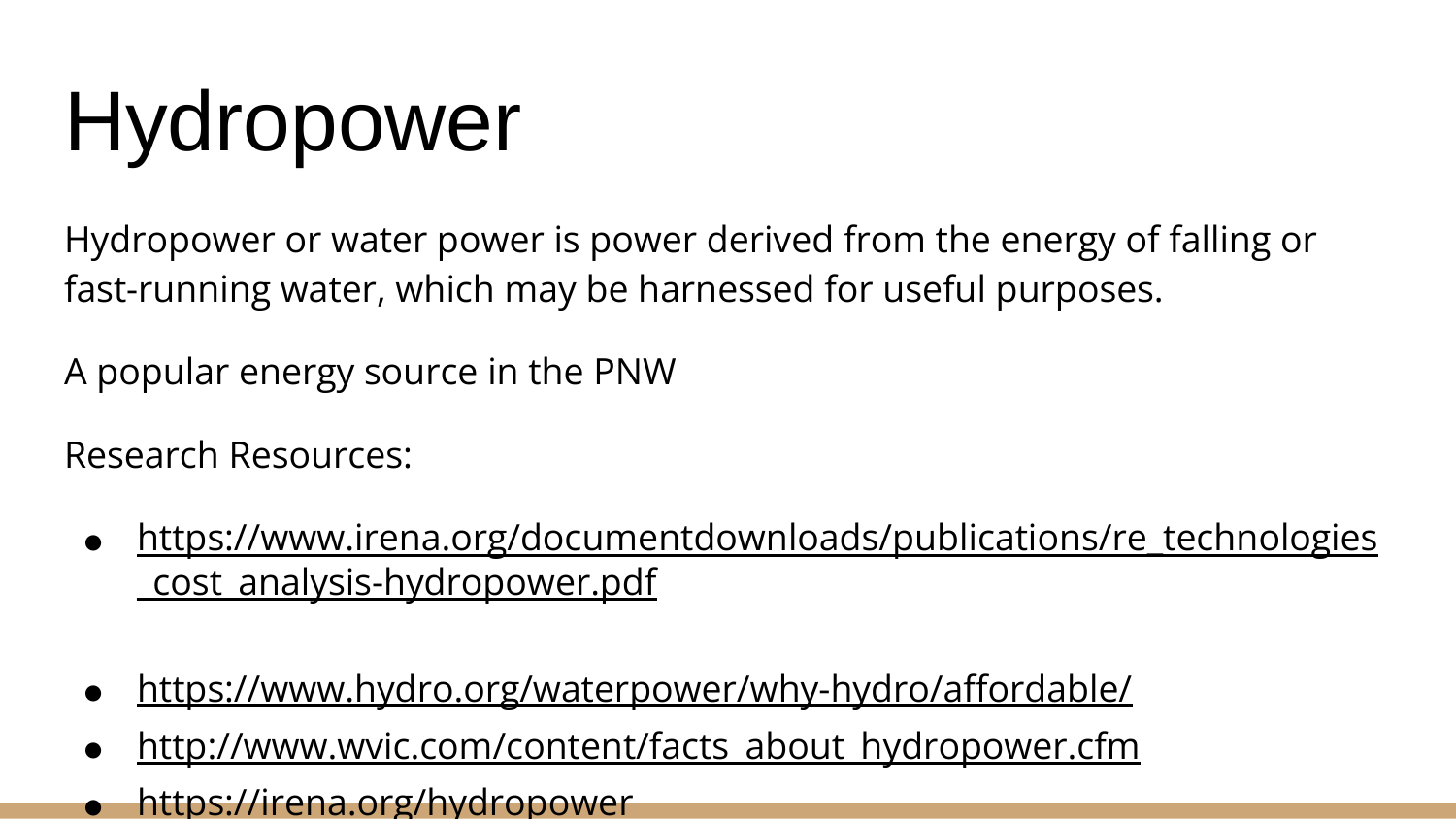

# Hydropower
Hydropower or water power is power derived from the energy of falling or fast-running water, which may be harnessed for useful purposes.
A popular energy source in the PNW
Research Resources:
https://www.irena.org/documentdownloads/publications/re_technologies_cost_analysis-hydropower.pdf
https://www.hydro.org/waterpower/why-hydro/affordable/
http://www.wvic.com/content/facts_about_hydropower.cfm
https://irena.org/hydropower